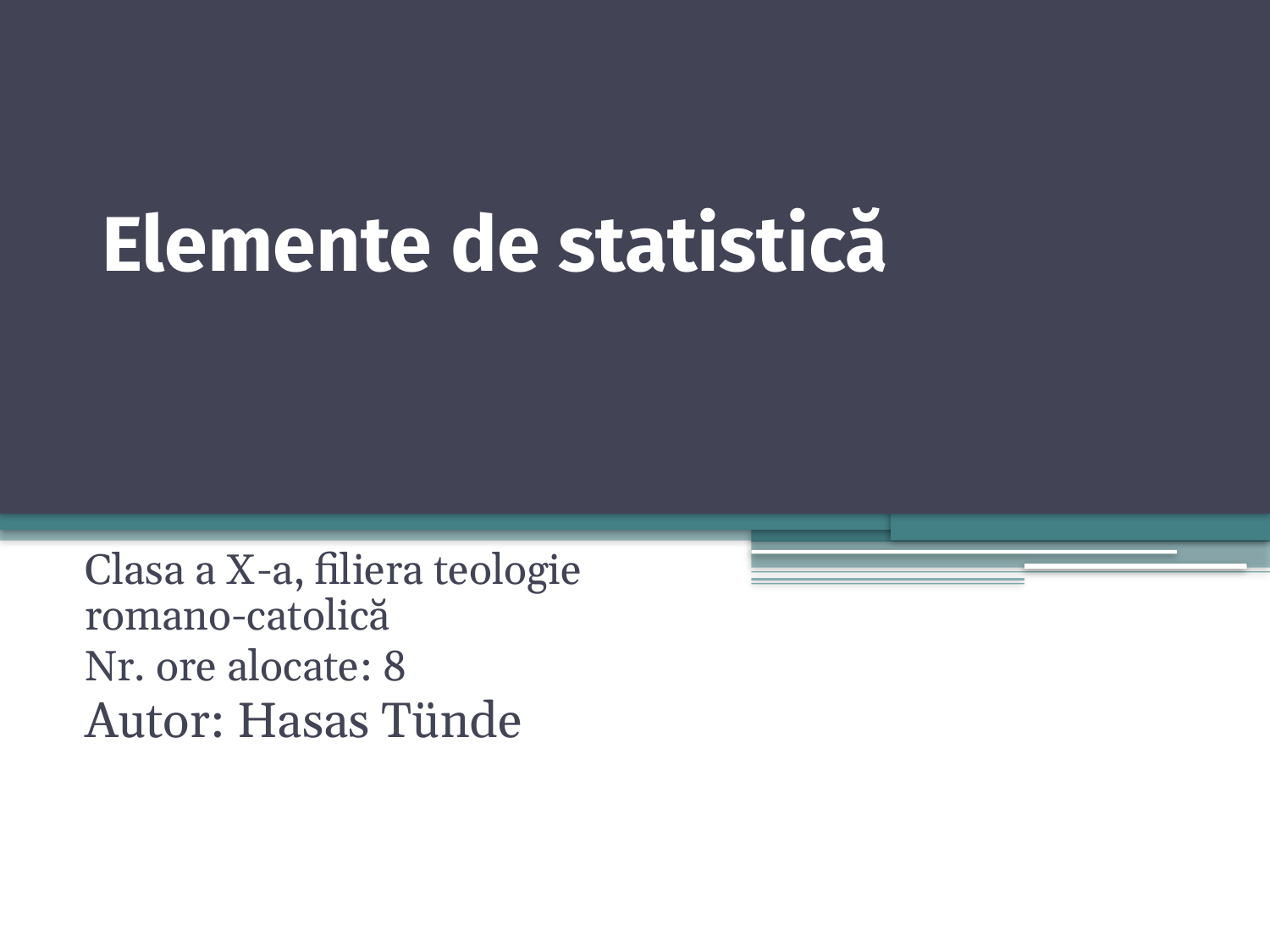

# Elemente de statistică
Clasa a X-a, filiera teologie romano-catolică
Nr. ore alocate: 8
Autor: Hasas Tünde